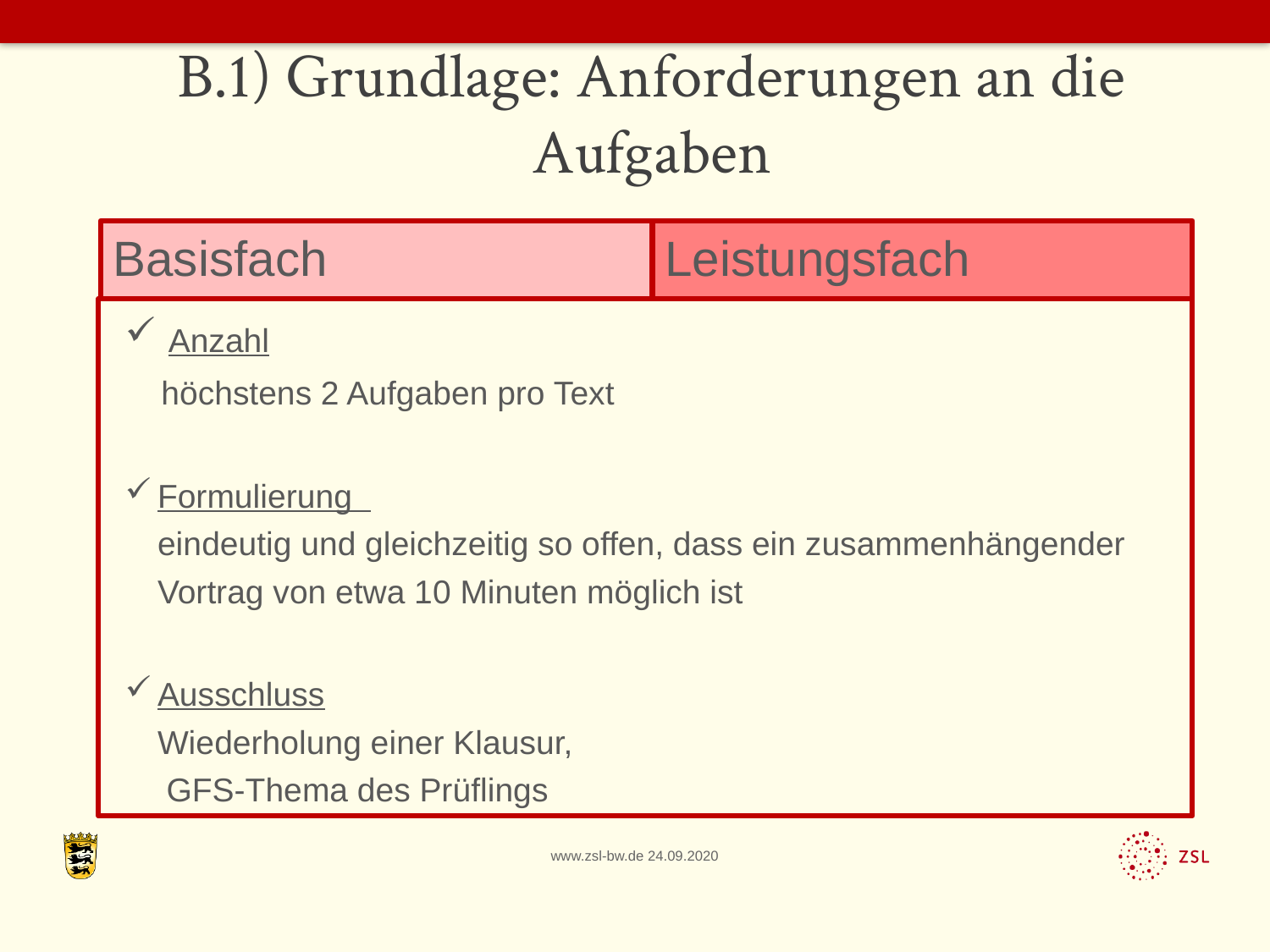

B.1) Grundlage: Anforderungen an die Aufgaben
Basisfach

Leistungsfach

 Anzahl
    höchstens 2 Aufgaben pro Text

Formulierung
eindeutig und gleichzeitig so offen, dass ein zusammenhängender Vortrag von etwa 10 Minuten möglich ist

Ausschluss
Wiederholung einer Klausur,
 GFS-Thema des Prüflings